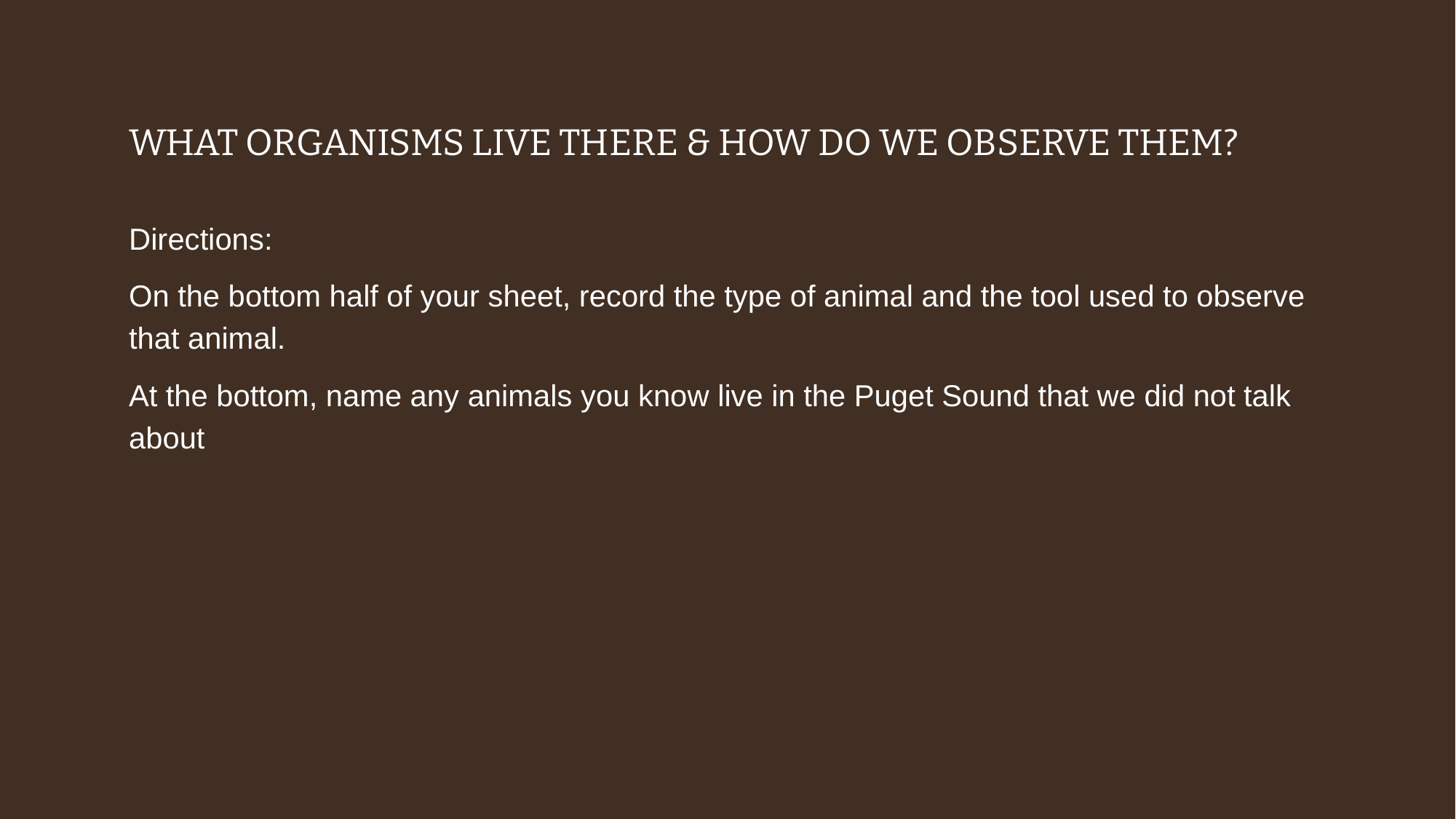

# WHAT ORGANISMS LIVE THERE & HOW DO WE OBSERVE THEM?
Directions:
On the bottom half of your sheet, record the type of animal and the tool used to observe that animal.
At the bottom, name any animals you know live in the Puget Sound that we did not talk about